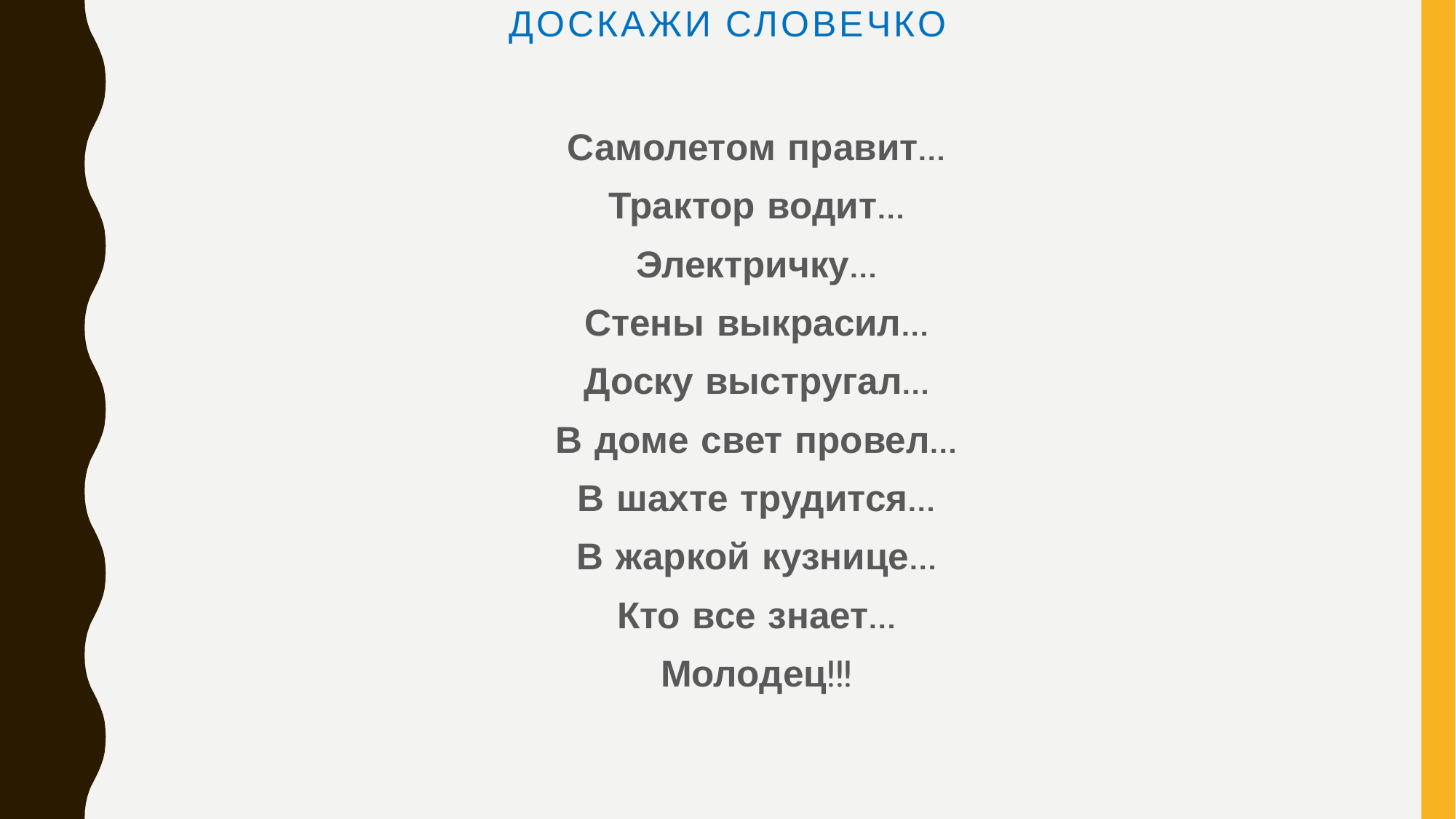

# Доскажи словечко
Самолетом правит…
Трактор водит…
Электричку…
Стены выкрасил…
Доску выстругал…
В доме свет провел…
В шахте трудится…
В жаркой кузнице…
Кто все знает…
Молодец!!!